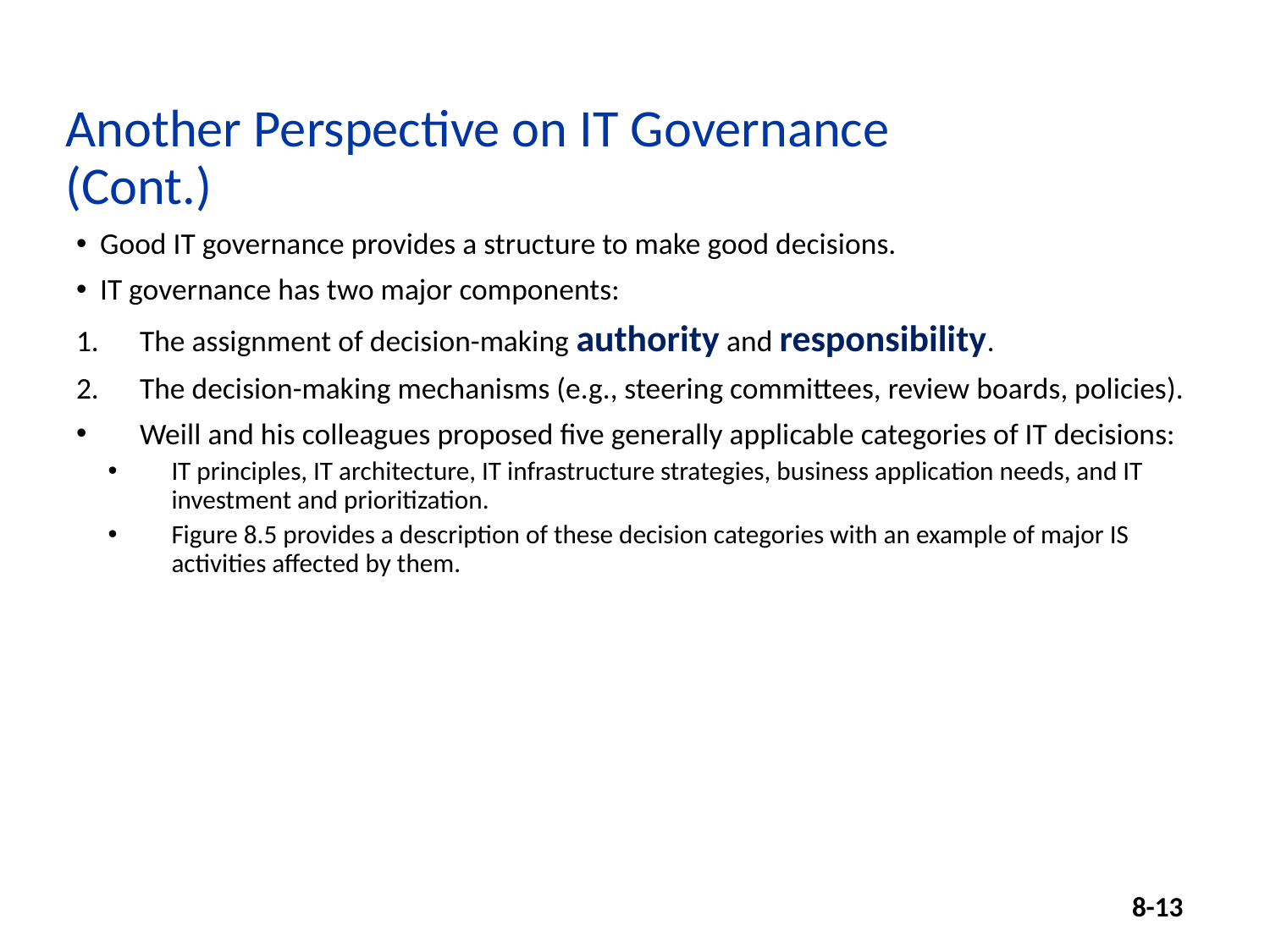

# Another Perspective on IT Governance (Cont.)
Good IT governance provides a structure to make good decisions.
IT governance has two major components:
The assignment of decision-making authority and responsibility.
The decision-making mechanisms (e.g., steering committees, review boards, policies).
Weill and his colleagues proposed five generally applicable categories of IT decisions:
IT principles, IT architecture, IT infrastructure strategies, business application needs, and IT investment and prioritization.
Figure 8.5 provides a description of these decision categories with an example of major IS activities affected by them.